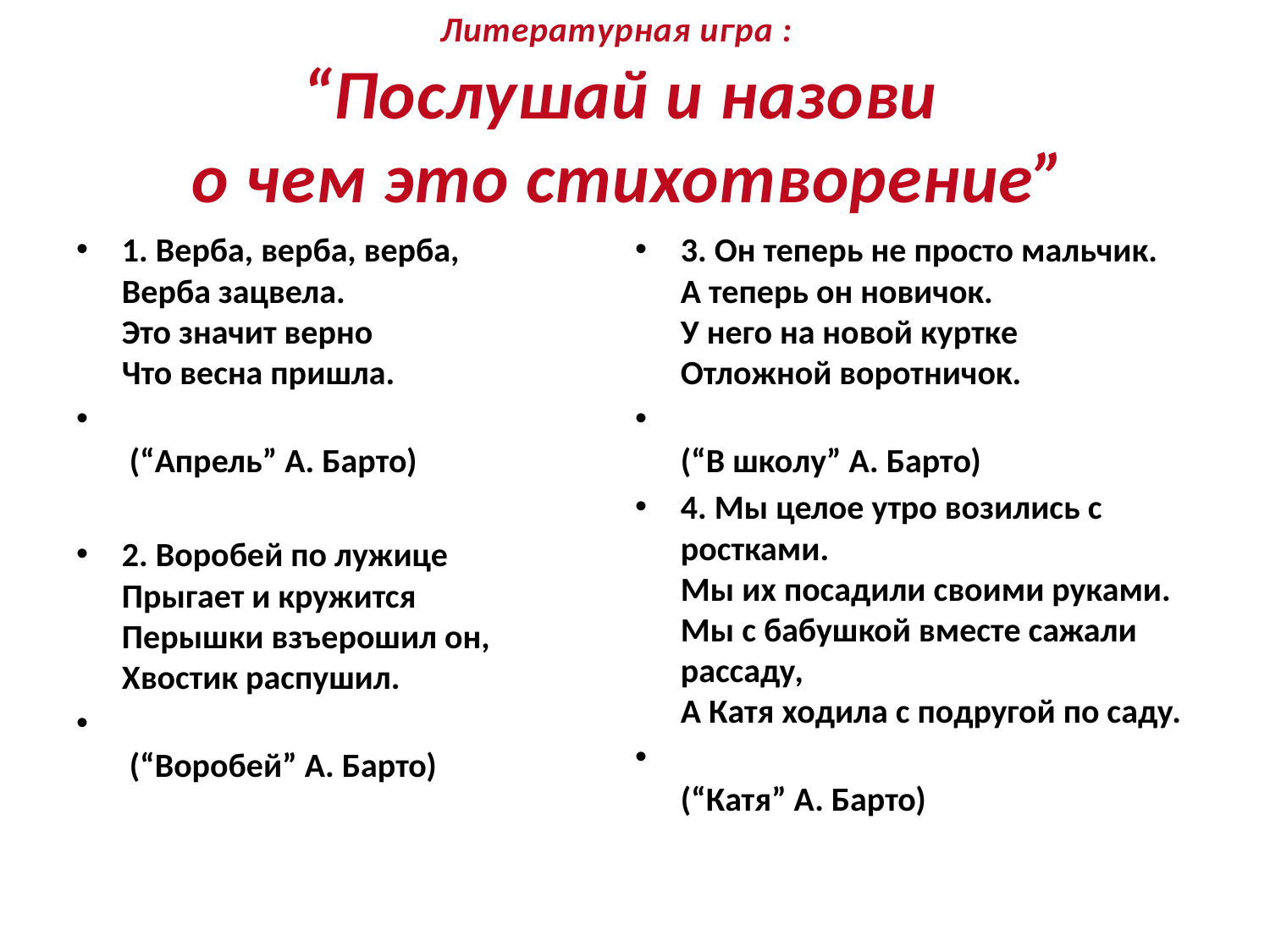

# Литературная игра : “Послушай и назови о чем это стихотворение”
1. Верба, верба, верба,
Верба зацвела.
Это значит верно
Что весна пришла.
 (“Апрель” А. Барто)

2. Воробей по лужице
Прыгает и кружится
Перышки взъерошил он,
Хвостик распушил.
 (“Воробей” А. Барто)

3. Он теперь не просто мальчик.
А теперь он новичок.
У него на новой куртке
Отложной воротничок.
(“В школу” А. Барто)
4. Мы целое утро возились с ростками.
Мы их посадили своими руками.
Мы с бабушкой вместе сажали рассаду,
А Катя ходила с подругой по саду.
(“Катя” А. Барто)